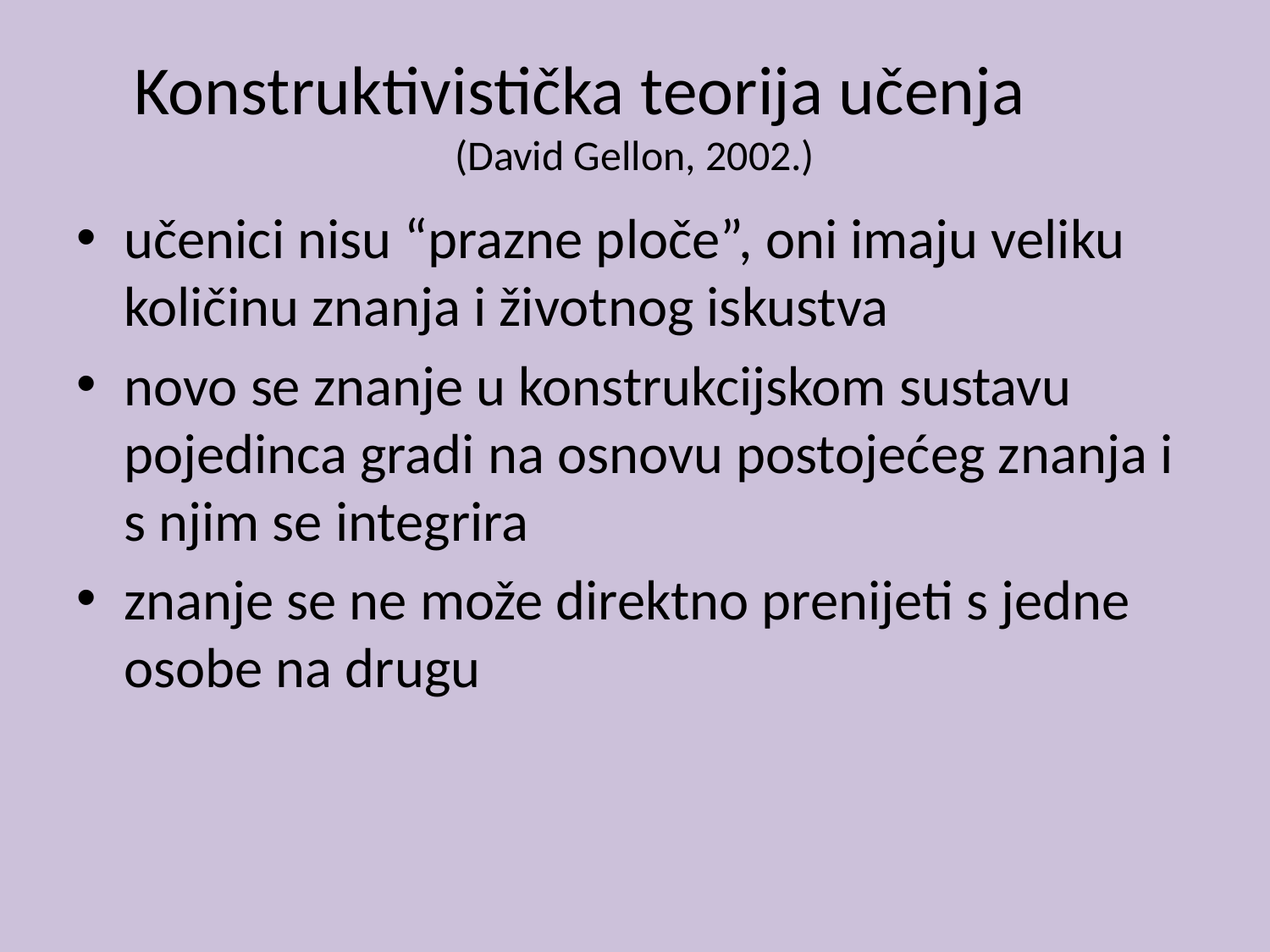

# Konstruktivistička teorija učenja        (David Gellon, 2002.)
učenici nisu “prazne ploče”, oni imaju veliku količinu znanja i životnog iskustva
novo se znanje u konstrukcijskom sustavu pojedinca gradi na osnovu postojećeg znanja i s njim se integrira
znanje se ne može direktno prenijeti s jedne osobe na drugu